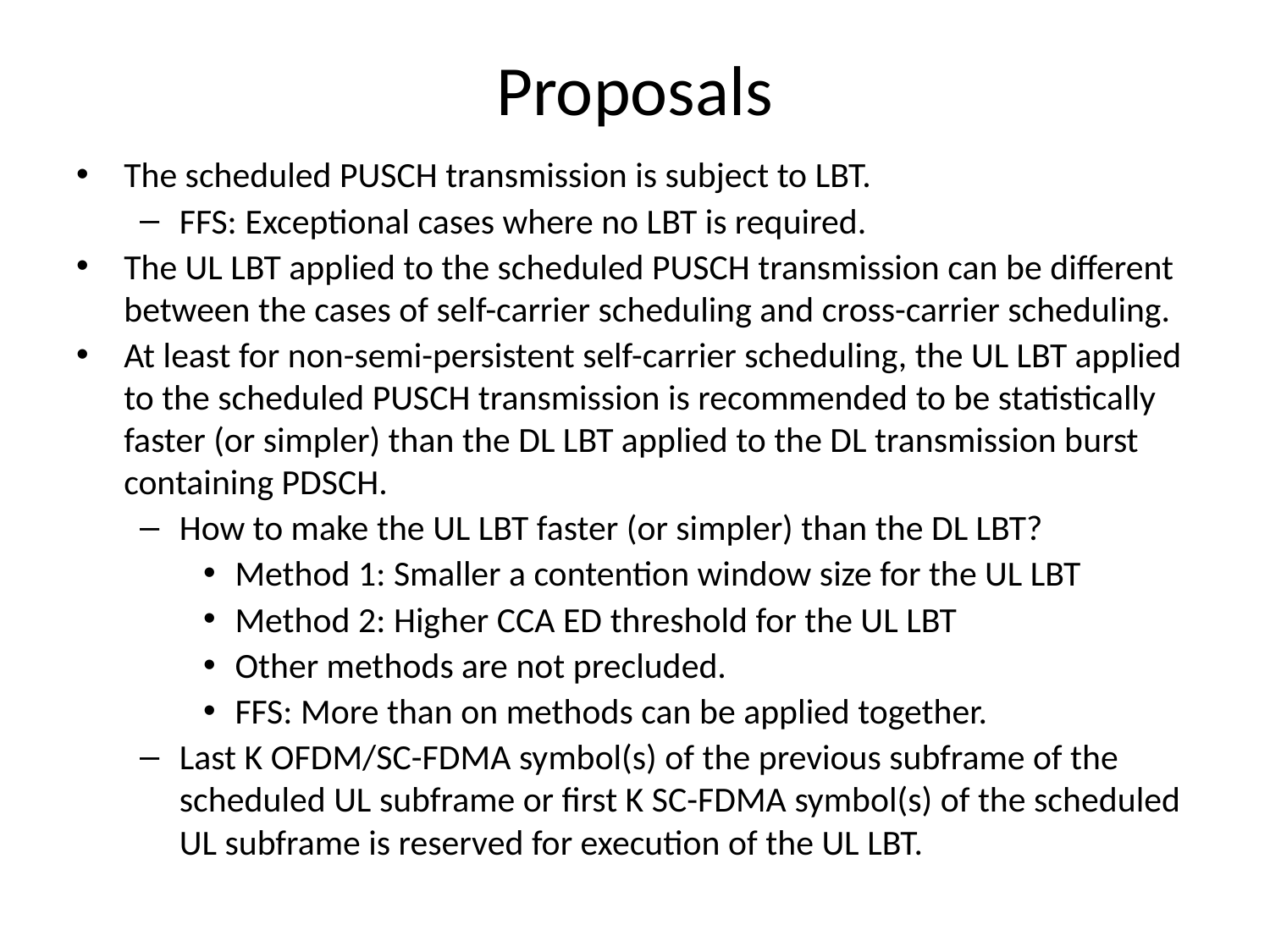

# Proposals
The scheduled PUSCH transmission is subject to LBT.
FFS: Exceptional cases where no LBT is required.
The UL LBT applied to the scheduled PUSCH transmission can be different between the cases of self-carrier scheduling and cross-carrier scheduling.
At least for non-semi-persistent self-carrier scheduling, the UL LBT applied to the scheduled PUSCH transmission is recommended to be statistically faster (or simpler) than the DL LBT applied to the DL transmission burst containing PDSCH.
How to make the UL LBT faster (or simpler) than the DL LBT?
Method 1: Smaller a contention window size for the UL LBT
Method 2: Higher CCA ED threshold for the UL LBT
Other methods are not precluded.
FFS: More than on methods can be applied together.
Last K OFDM/SC-FDMA symbol(s) of the previous subframe of the scheduled UL subframe or first K SC-FDMA symbol(s) of the scheduled UL subframe is reserved for execution of the UL LBT.